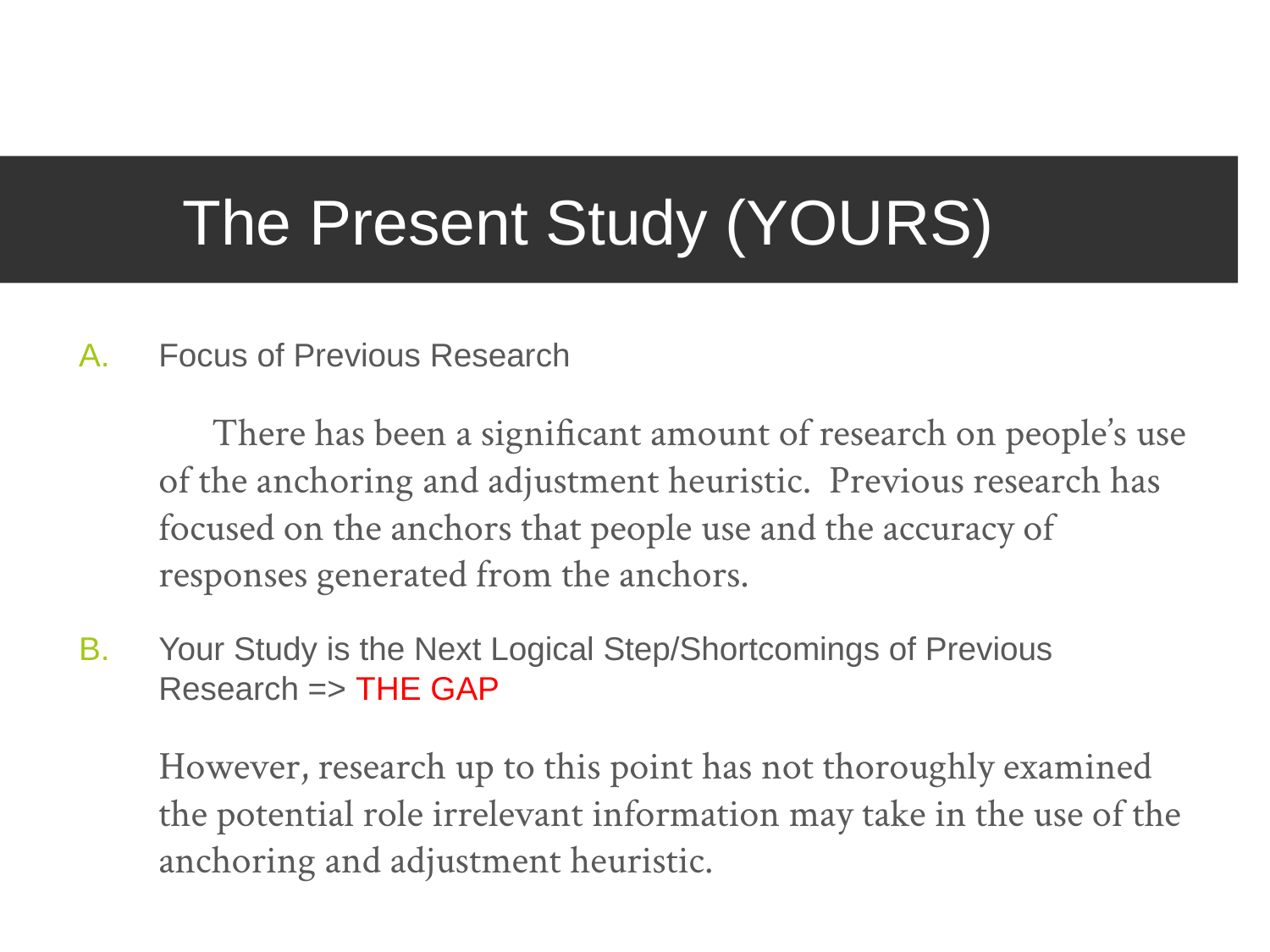

# The Present Study (YOURS)
Focus of Previous Research
	      There has been a significant amount of research on people’s use of the anchoring and adjustment heuristic.  Previous research has focused on the anchors that people use and the accuracy of responses generated from the anchors.
Your Study is the Next Logical Step/Shortcomings of Previous Research => THE GAP
	However, research up to this point has not thoroughly examined the potential role irrelevant information may take in the use of the anchoring and adjustment heuristic.